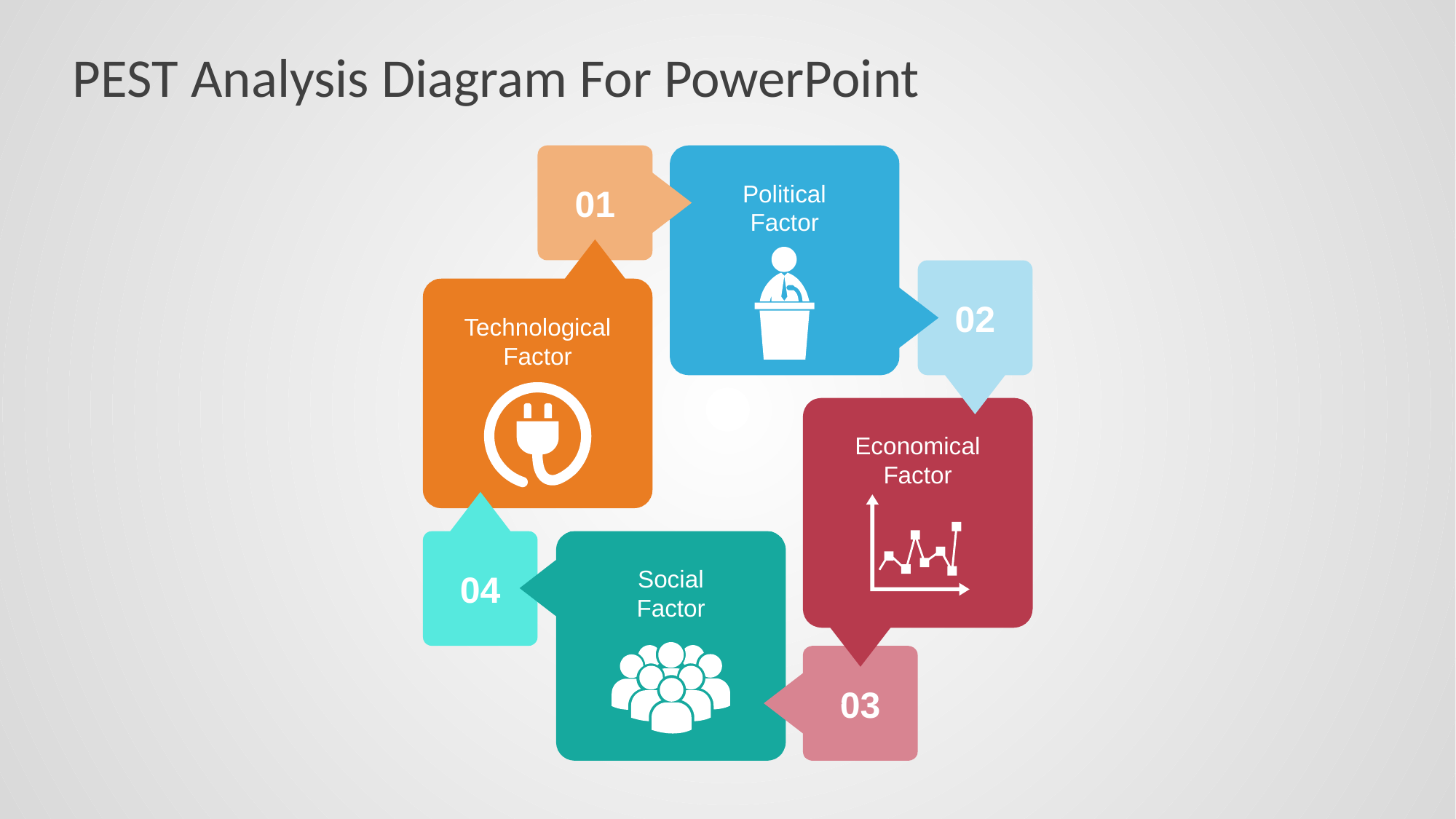

# PEST Analysis Diagram For PowerPoint
01
Political
Factor

02
Technological
Factor

Economical
Factor

04
Social
Factor

03